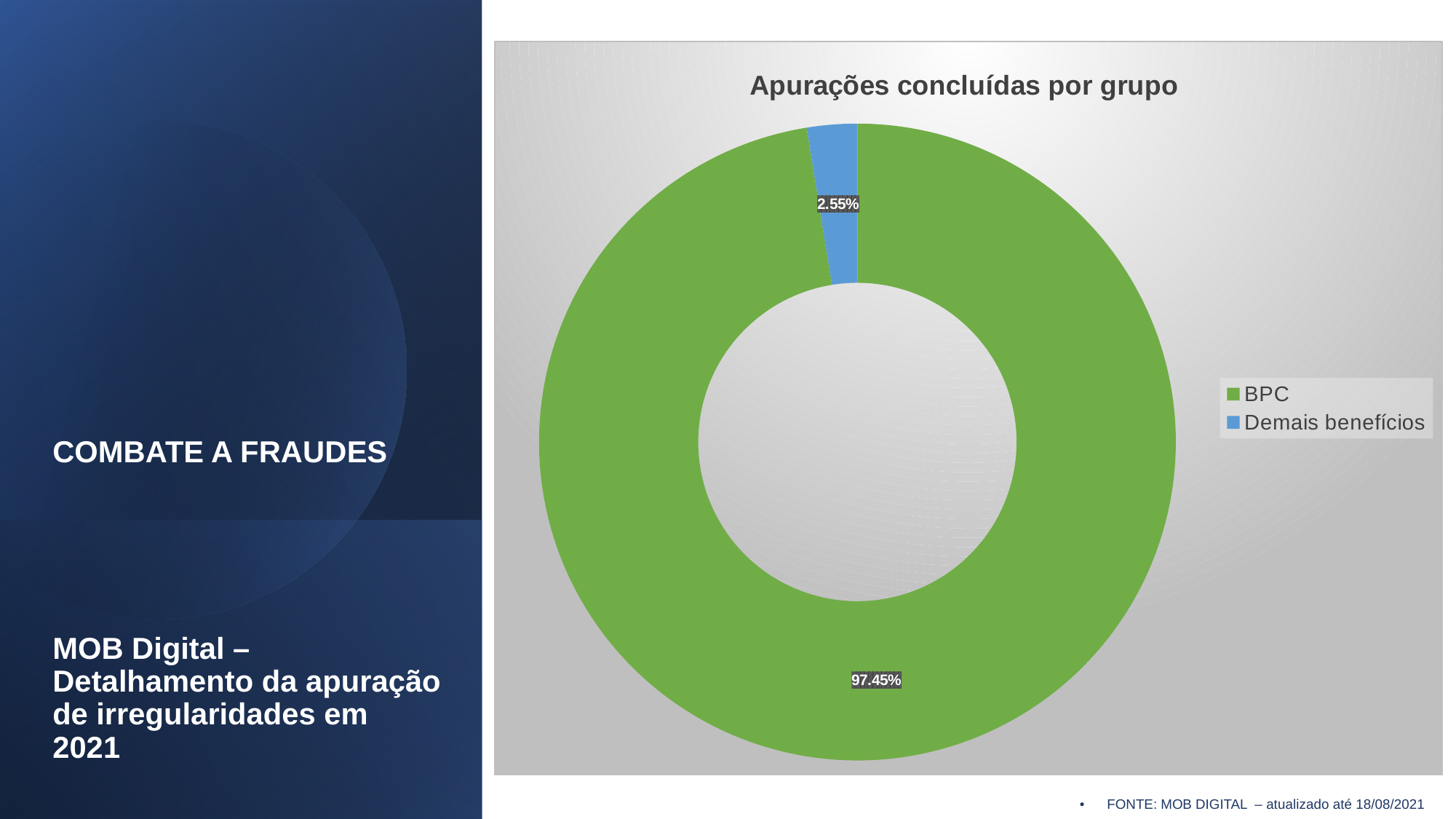

### Chart: Apurações concluídas por grupo

| Category |  |
|---|---|
| BPC | 0.9745 |
| Demais benefícios | 0.0255 |

# COMBATE A FRAUDES MOB Digital – Detalhamento da apuração de irregularidades em 2021

FONTE: MOB DIGITAL  – atualizado até 18/08/2021